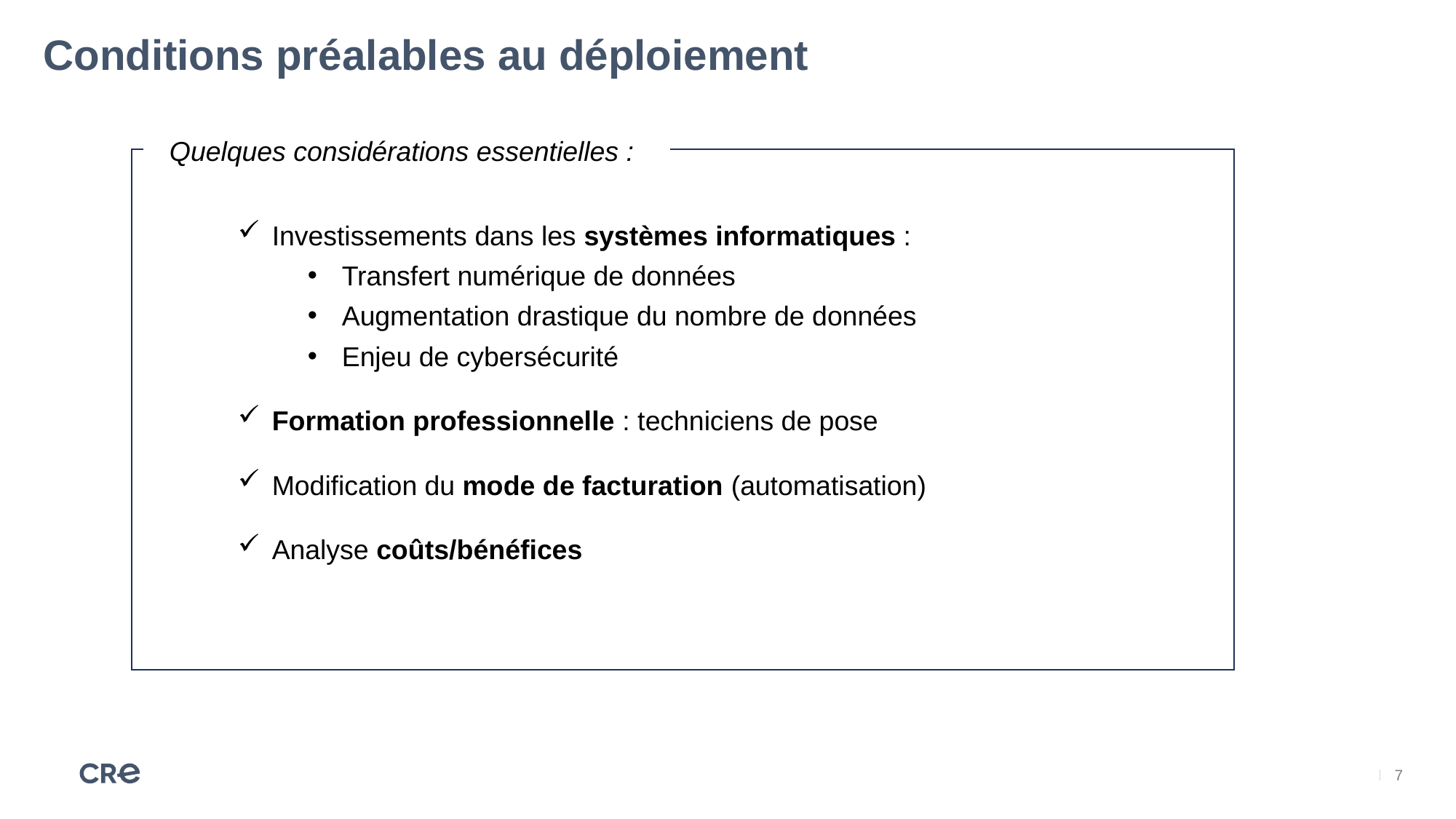

Conditions préalables au déploiement
  Quelques considérations essentielles :

Investissements dans les systèmes informatiques :
Transfert numérique de données
Augmentation drastique du nombre de données
Enjeu de cybersécurité
Formation professionnelle : techniciens de pose
Modification du mode de facturation (automatisation)
Analyse coûts/bénéfices

I   7